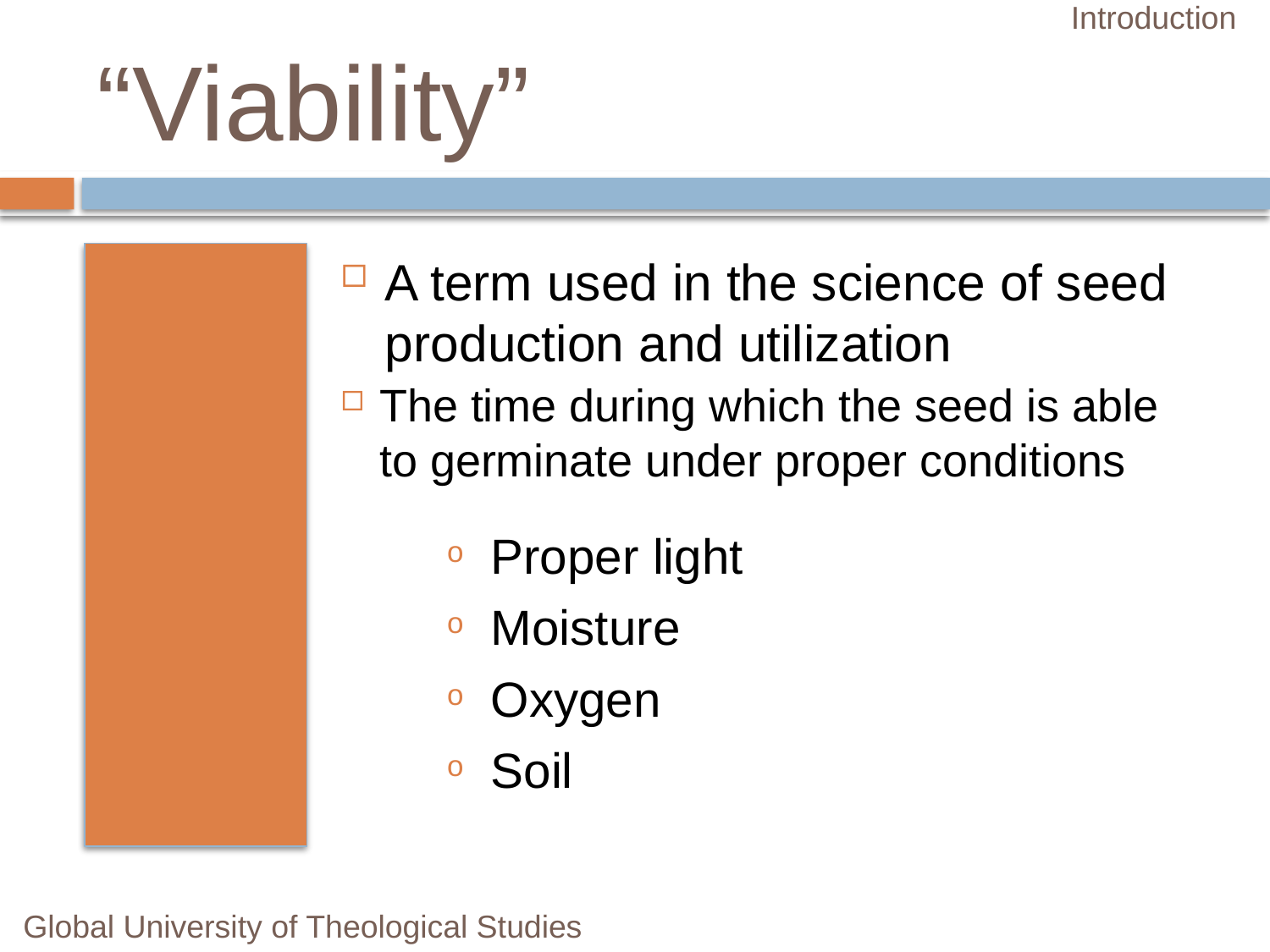

Introduction
# “Viability”

A term used in the science of seed production and utilization
The time during which the seed is able to germinate under proper conditions
Proper light
Moisture
Oxygen
Soil

Global University of Theological Studies